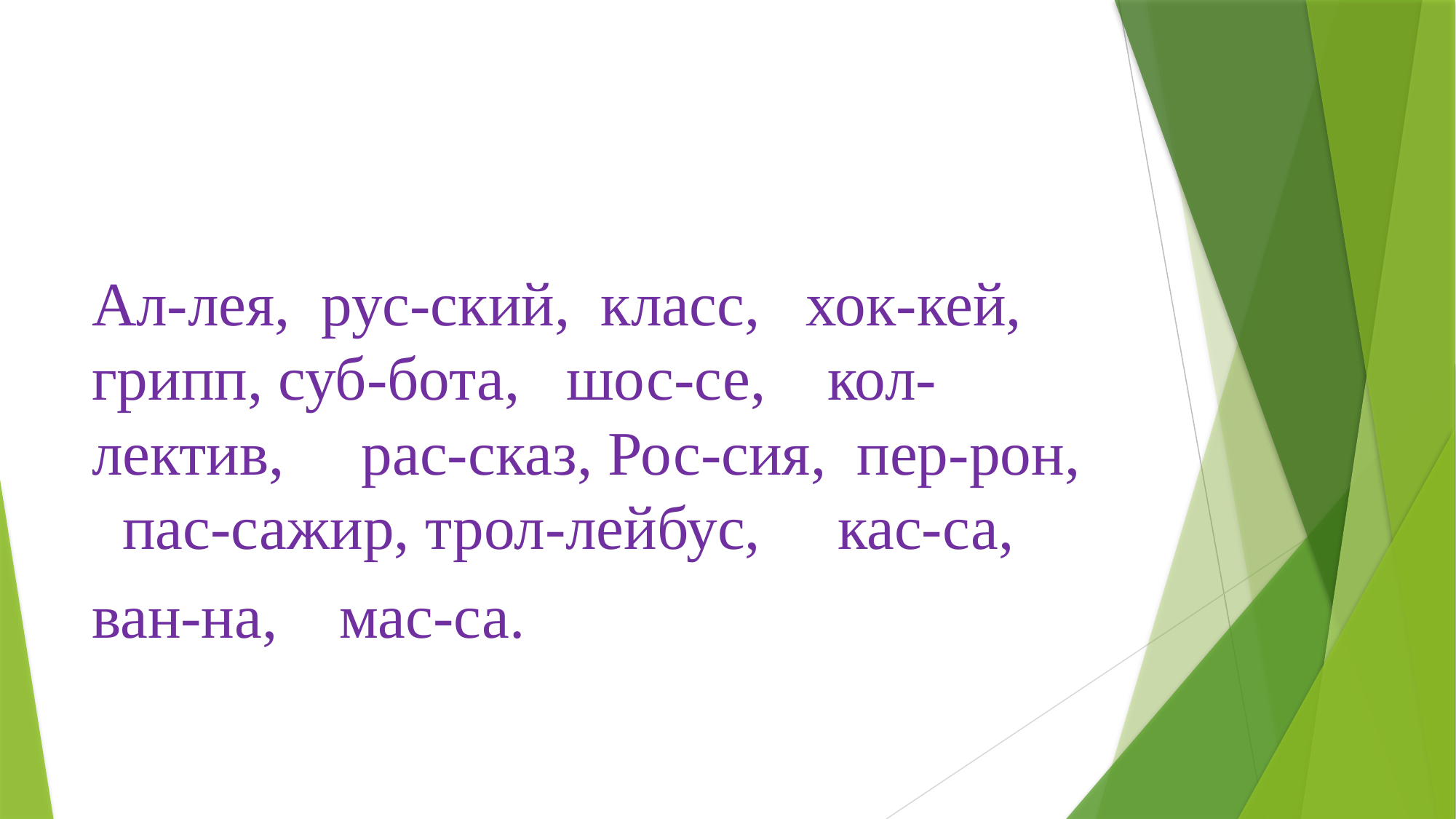

#
Ал-лея,  рус-ский,  класс,   хок-кей,  грипп, суб-бота,   шос-се,    кол-лектив,     рас-сказ, Рос-сия,  пер-рон,   пас-сажир, трол-лейбус,     кас-са,
ван-на,    мас-са.